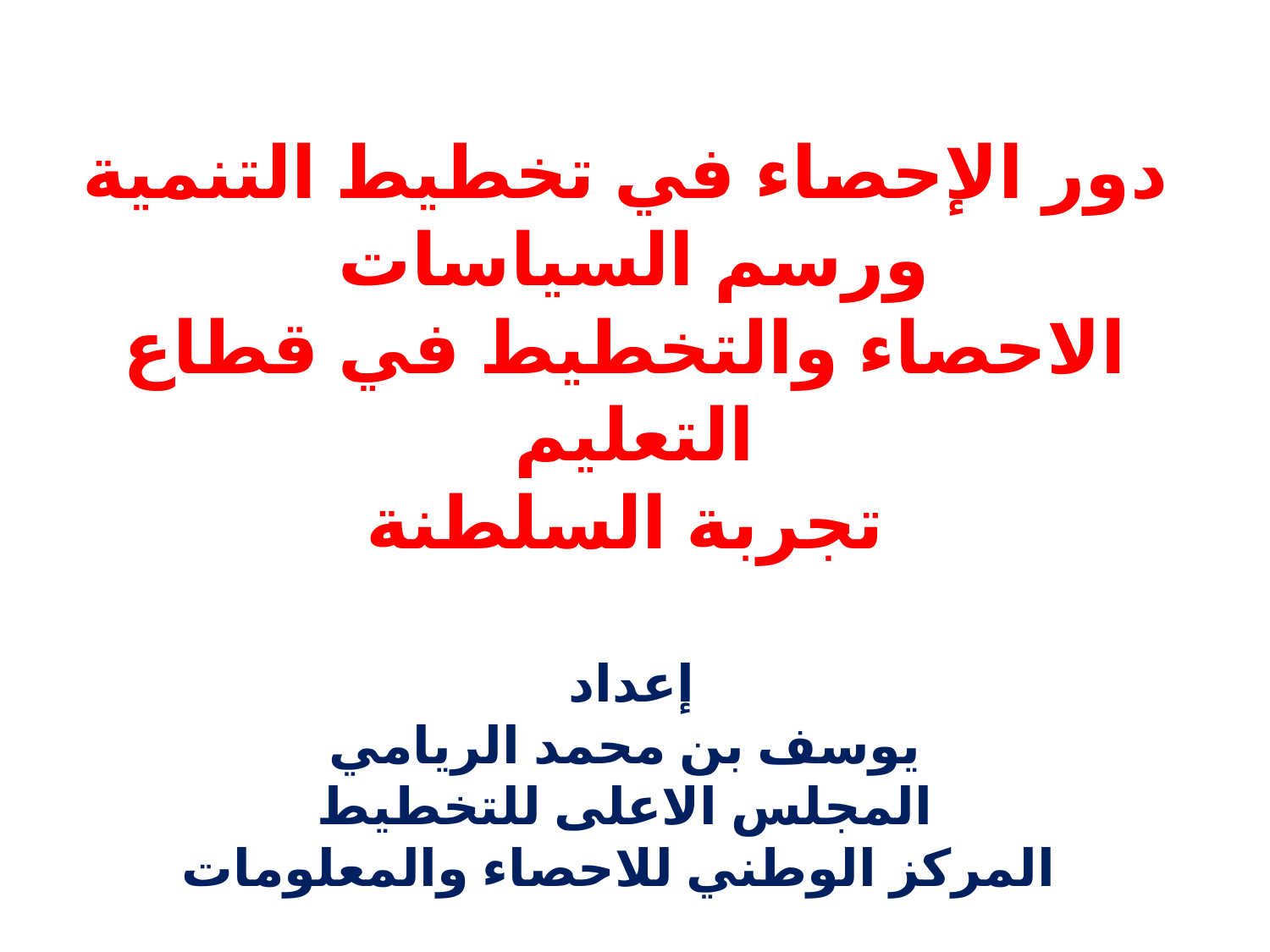

# دور الإحصاء في تخطيط التنمية ورسم السياسات الاحصاء والتخطيط في قطاع التعليم تجربة السلطنة إعداد يوسف بن محمد الريامي المجلس الاعلى للتخطيط المركز الوطني للاحصاء والمعلومات